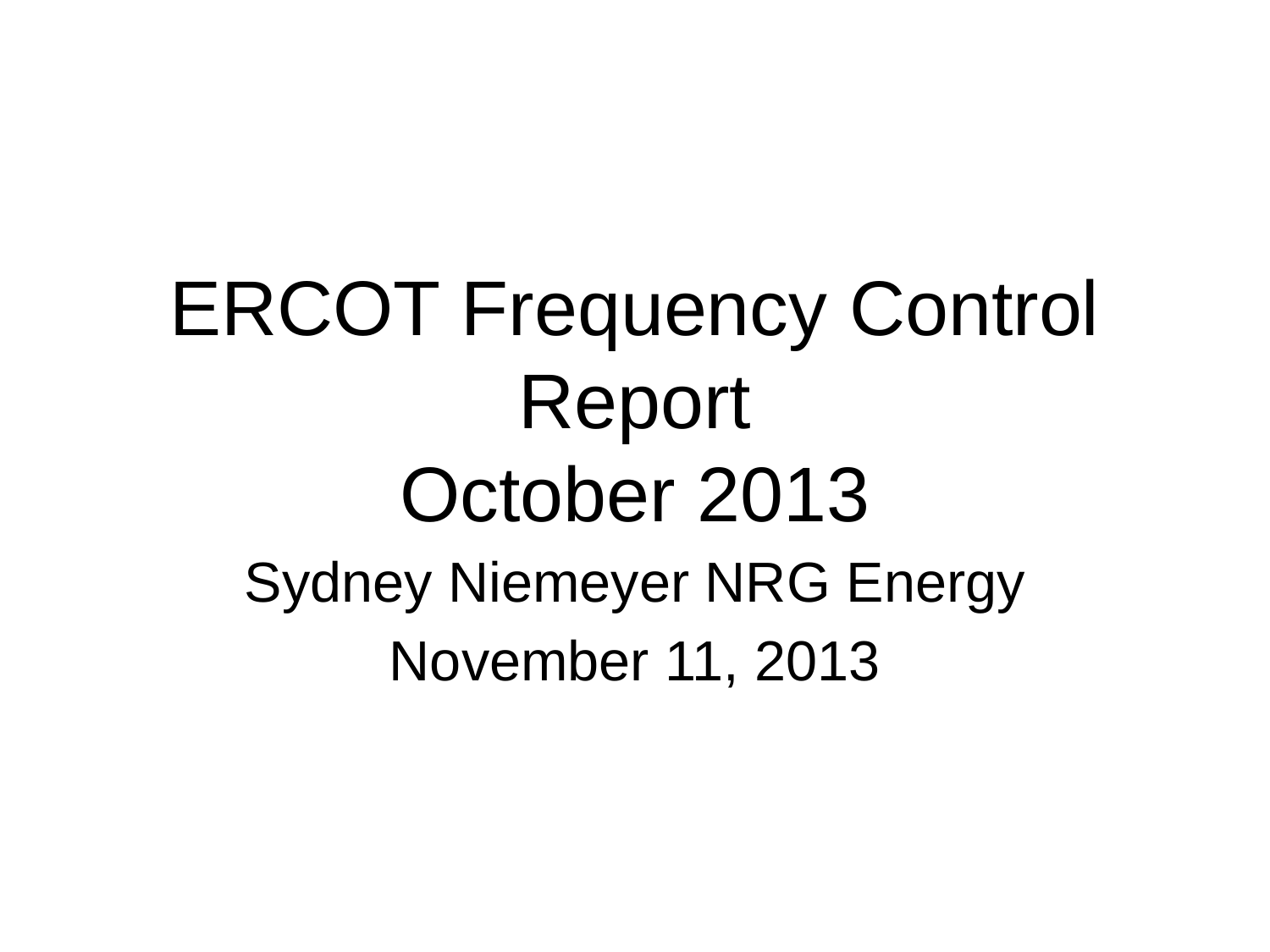

# ERCOT Frequency Control Report October 2013
Sydney Niemeyer NRG Energy
November 11, 2013